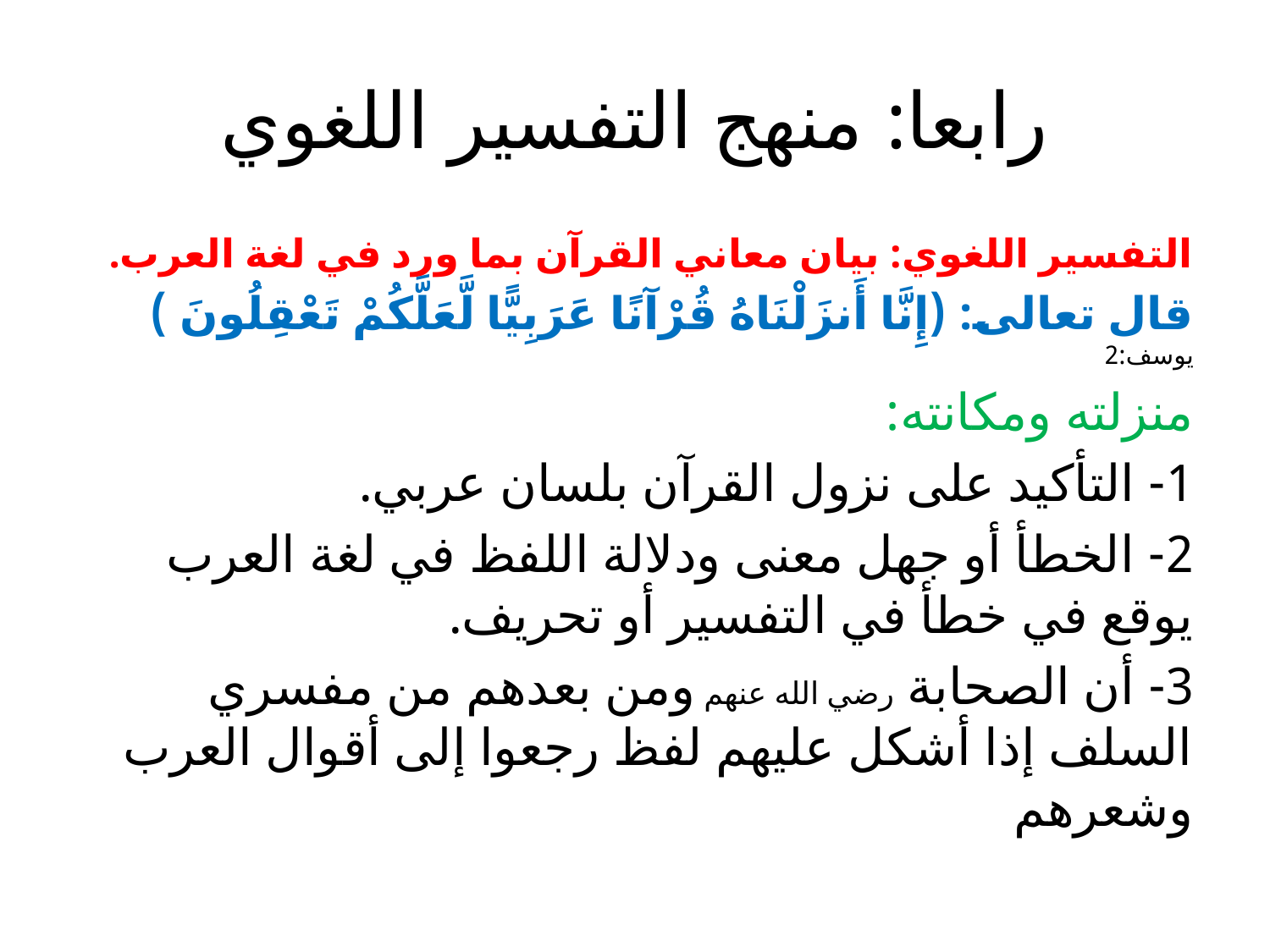

# رابعا: منهج التفسير اللغوي
التفسير اللغوي: بيان معاني القرآن بما ورد في لغة العرب.
قال تعالى: (إِنَّا أَنزَلْنَاهُ قُرْآنًا عَرَبِيًّا لَّعَلَّكُمْ تَعْقِلُونَ ) يوسف:2
منزلته ومكانته:
1- التأكيد على نزول القرآن بلسان عربي.
2- الخطأ أو جهل معنى ودلالة اللفظ في لغة العرب يوقع في خطأ في التفسير أو تحريف.
3- أن الصحابة رضي الله عنهم ومن بعدهم من مفسري السلف إذا أشكل عليهم لفظ رجعوا إلى أقوال العرب وشعرهم